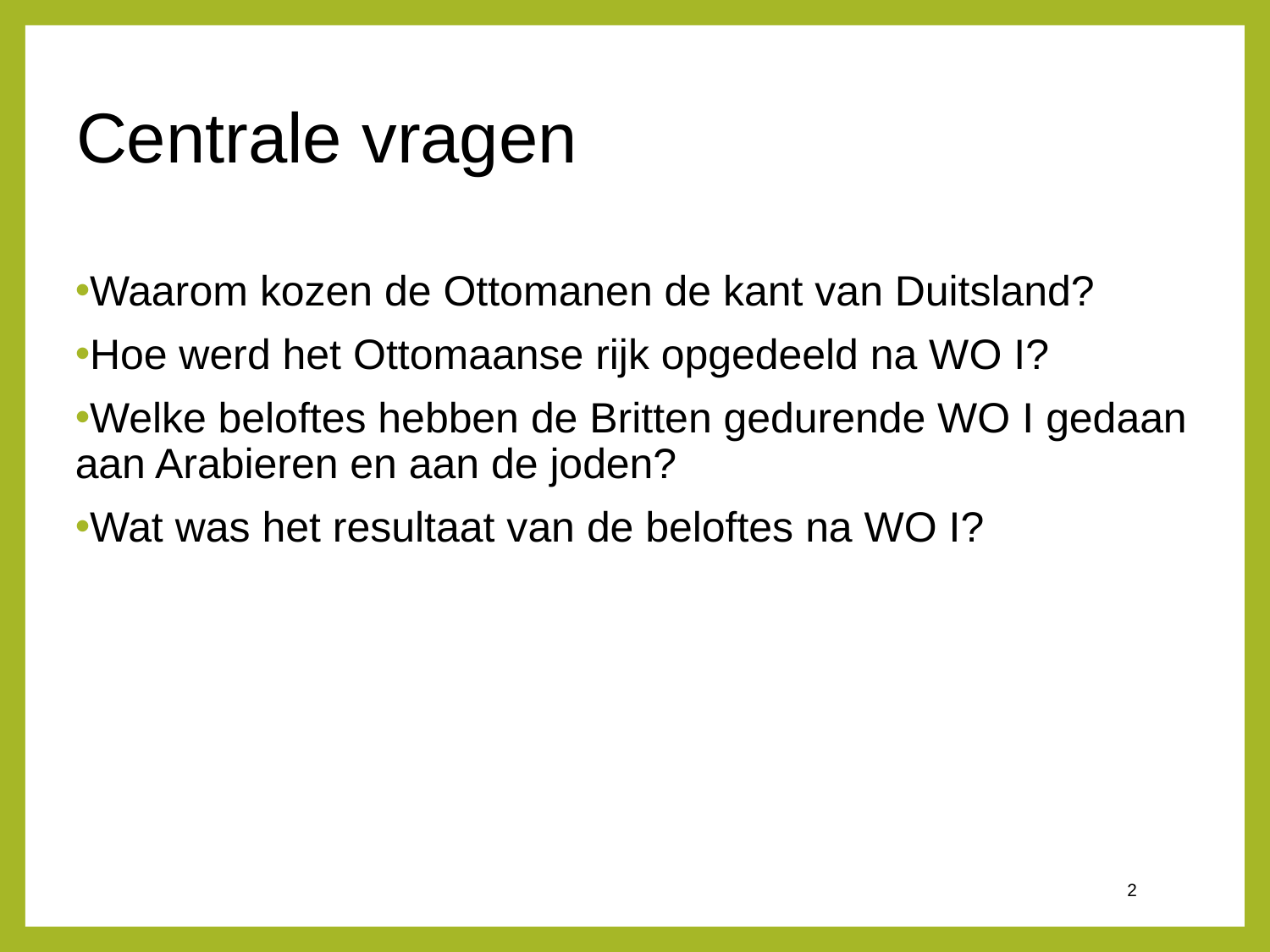

# Centrale vragen

Waarom kozen de Ottomanen de kant van Duitsland?
Hoe werd het Ottomaanse rijk opgedeeld na WO I?
Welke beloftes hebben de Britten gedurende WO I gedaan aan Arabieren en aan de joden?
Wat was het resultaat van de beloftes na WO I?
2